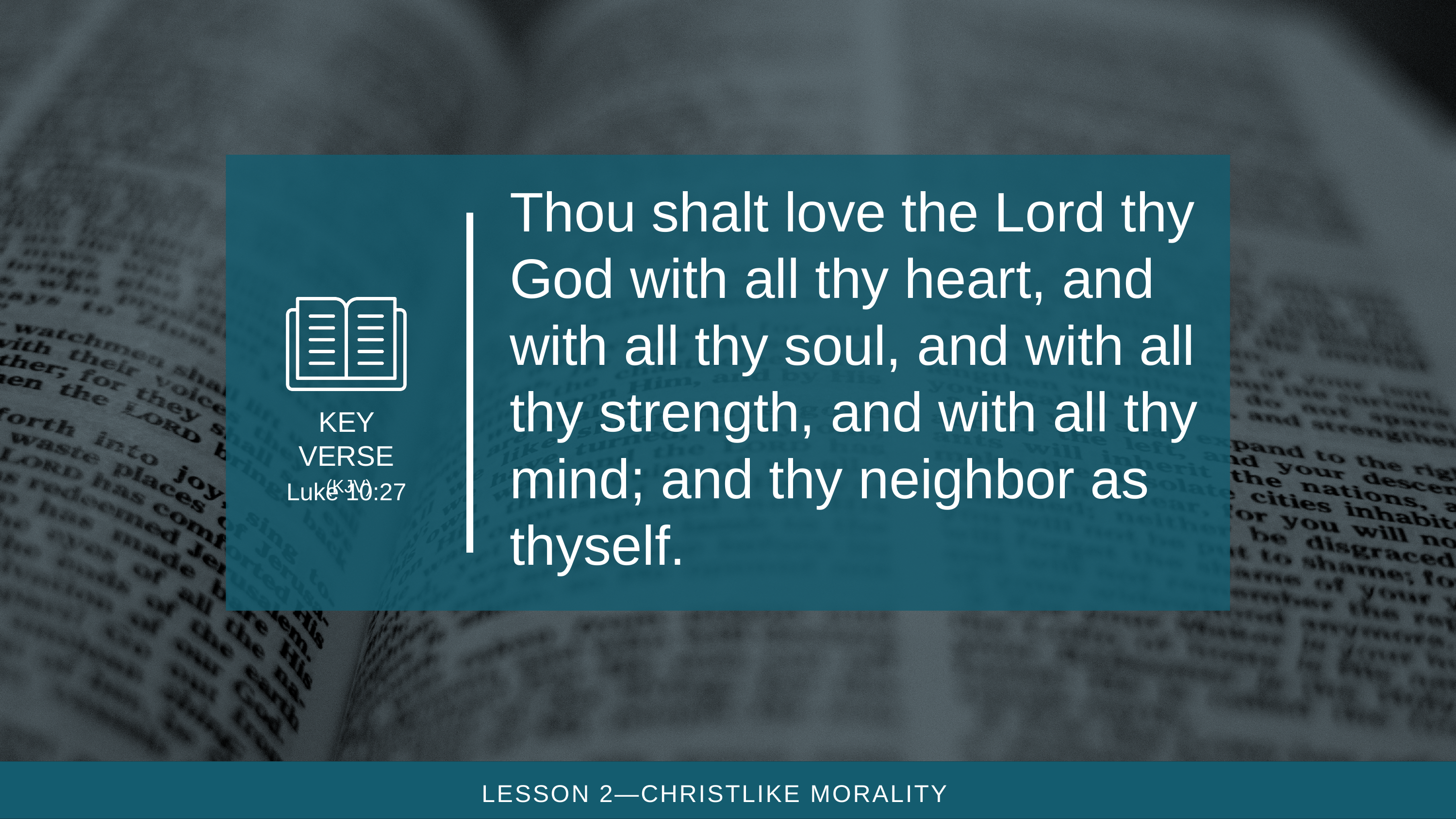

Thou shalt love the Lord thy God with all thy heart, and with all thy soul, and with all thy strength, and with all thy mind; and thy neighbor as thyself.

(KJV)